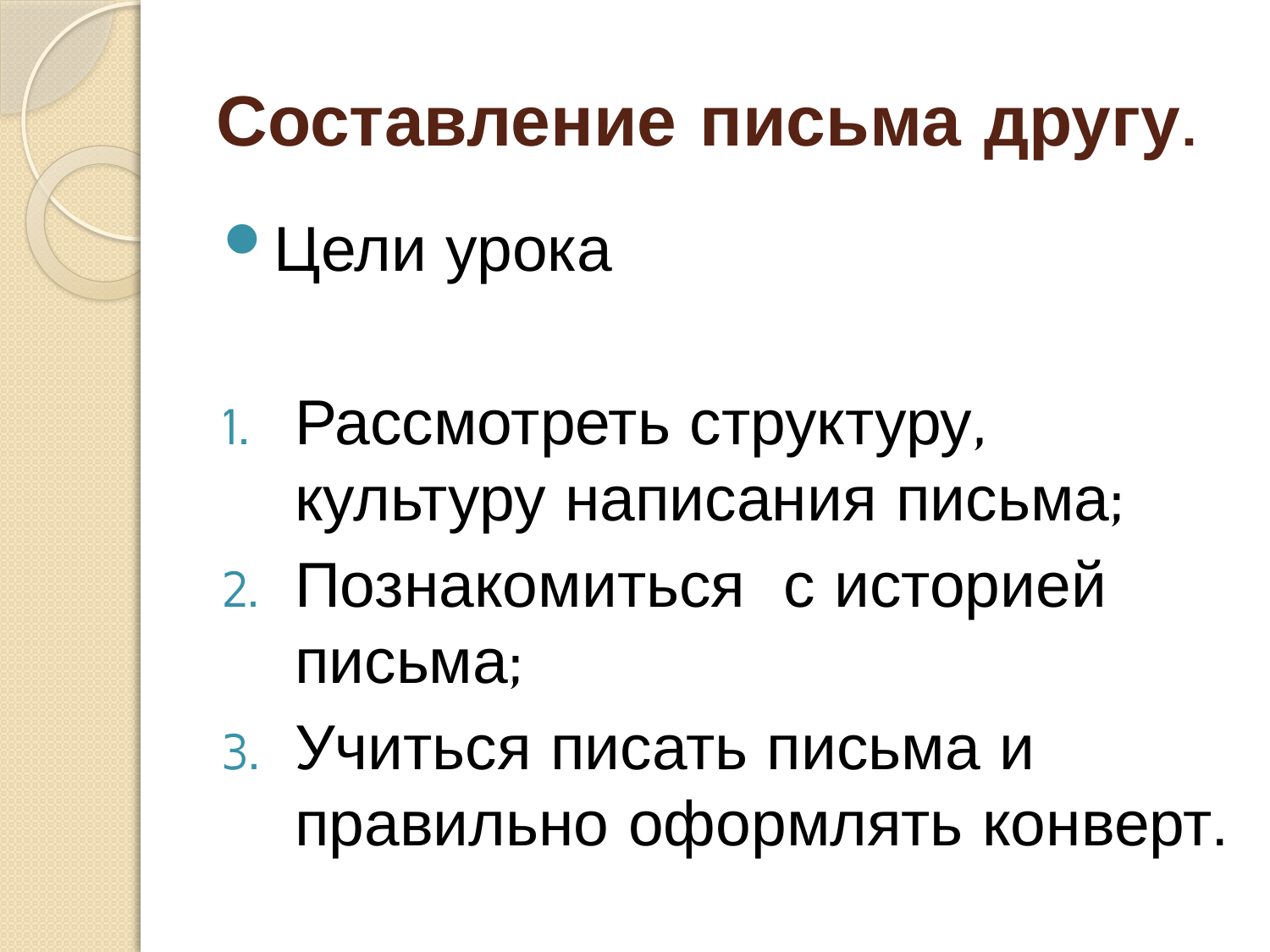

# Составление письма другу.
Цели урока

Рассмотреть структуру, культуру написания письма;
Познакомиться  с историей письма;
Учиться писать письма и правильно оформлять конверт.